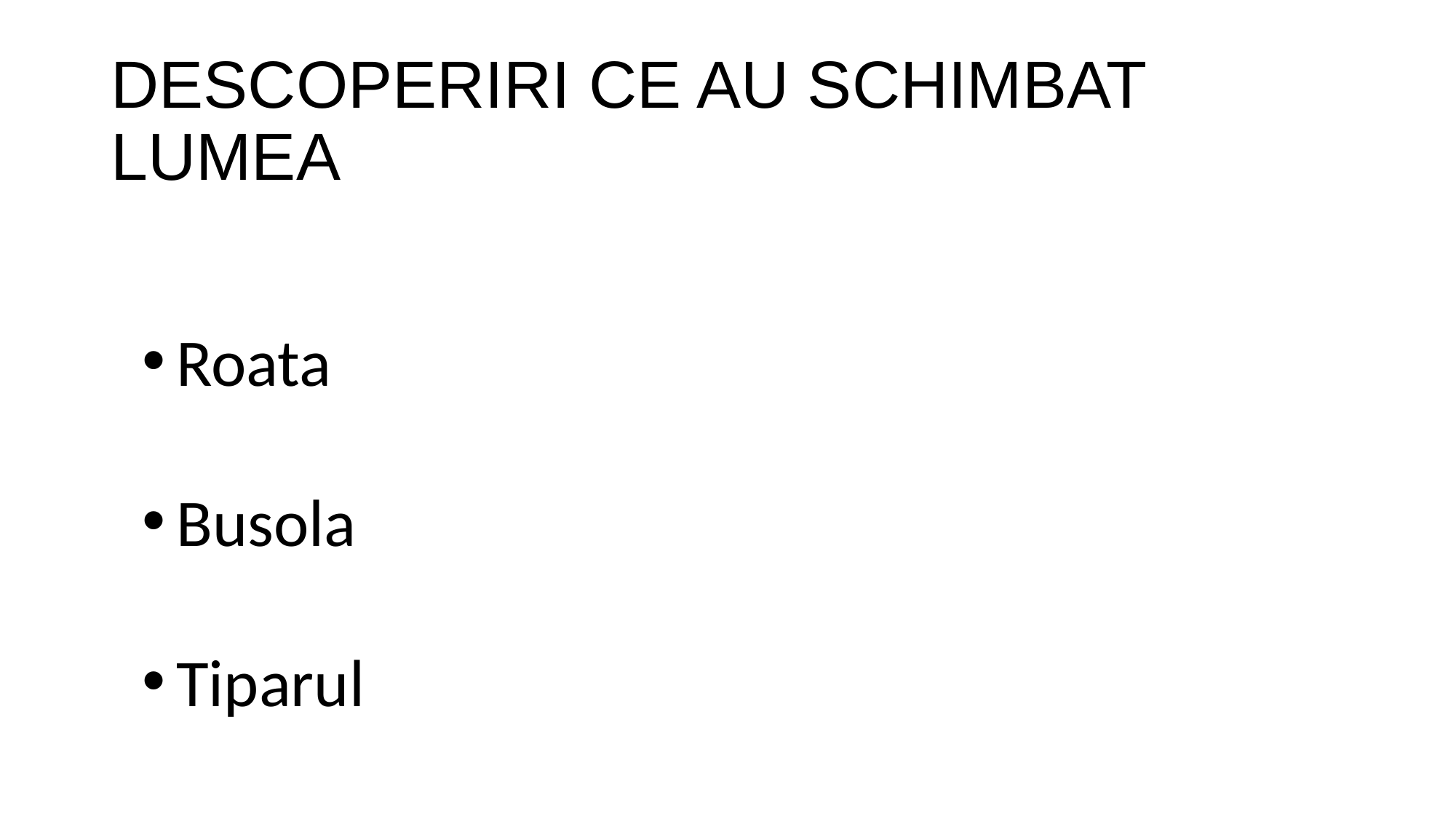

# DESCOPERIRI CE AU SCHIMBAT LUMEA
Roata
Busola
Tiparul